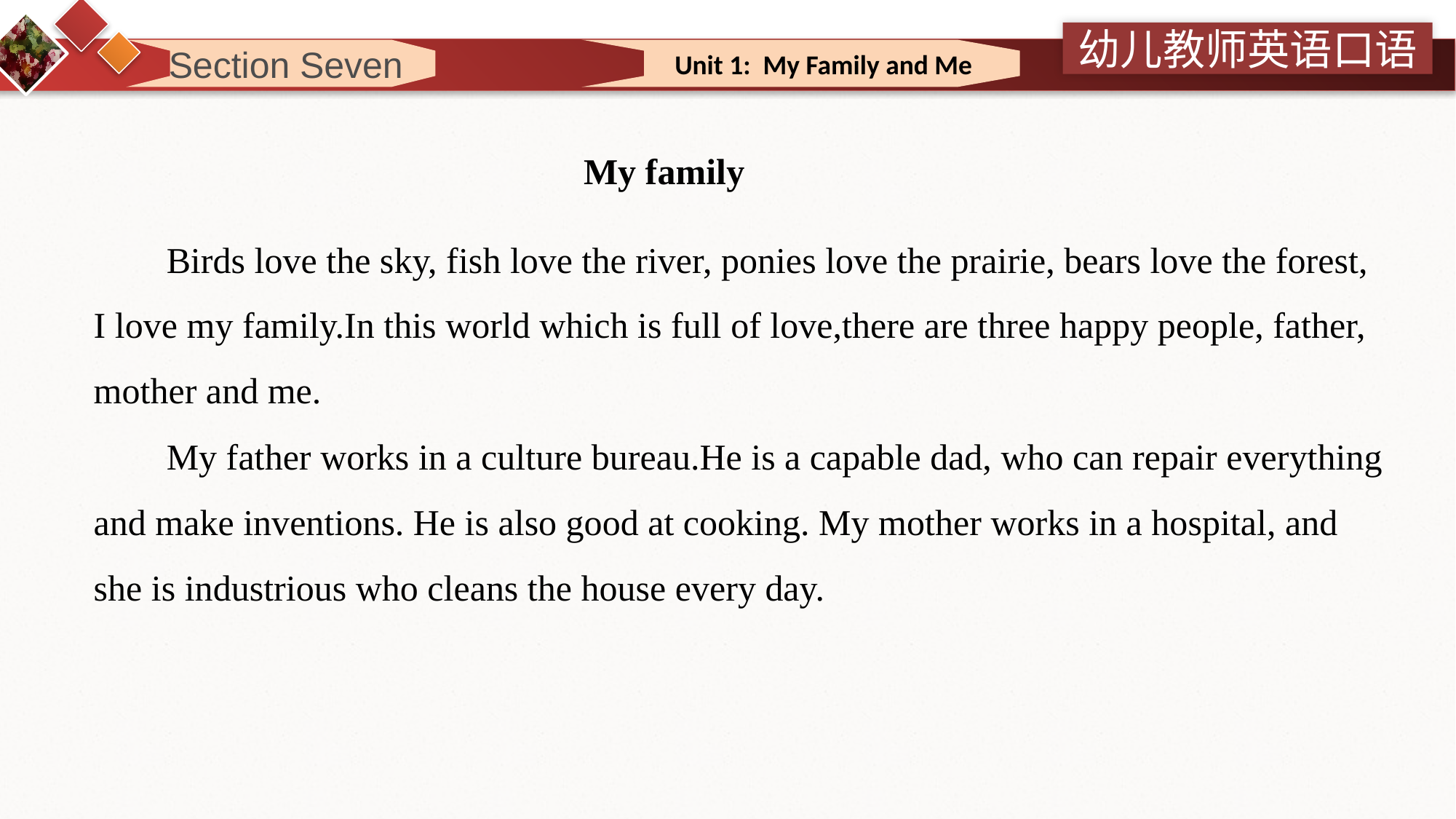

Section Seven
      Unit 1:  My Family and Me
My family
Birds love the sky, fish love the river, ponies love the prairie, bears love the forest, I love my family.In this world which is full of love,there are three happy people, father, mother and me.
My father works in a culture bureau.He is a capable dad, who can repair everything and make inventions. He is also good at cooking. My mother works in a hospital, and she is industrious who cleans the house every day.